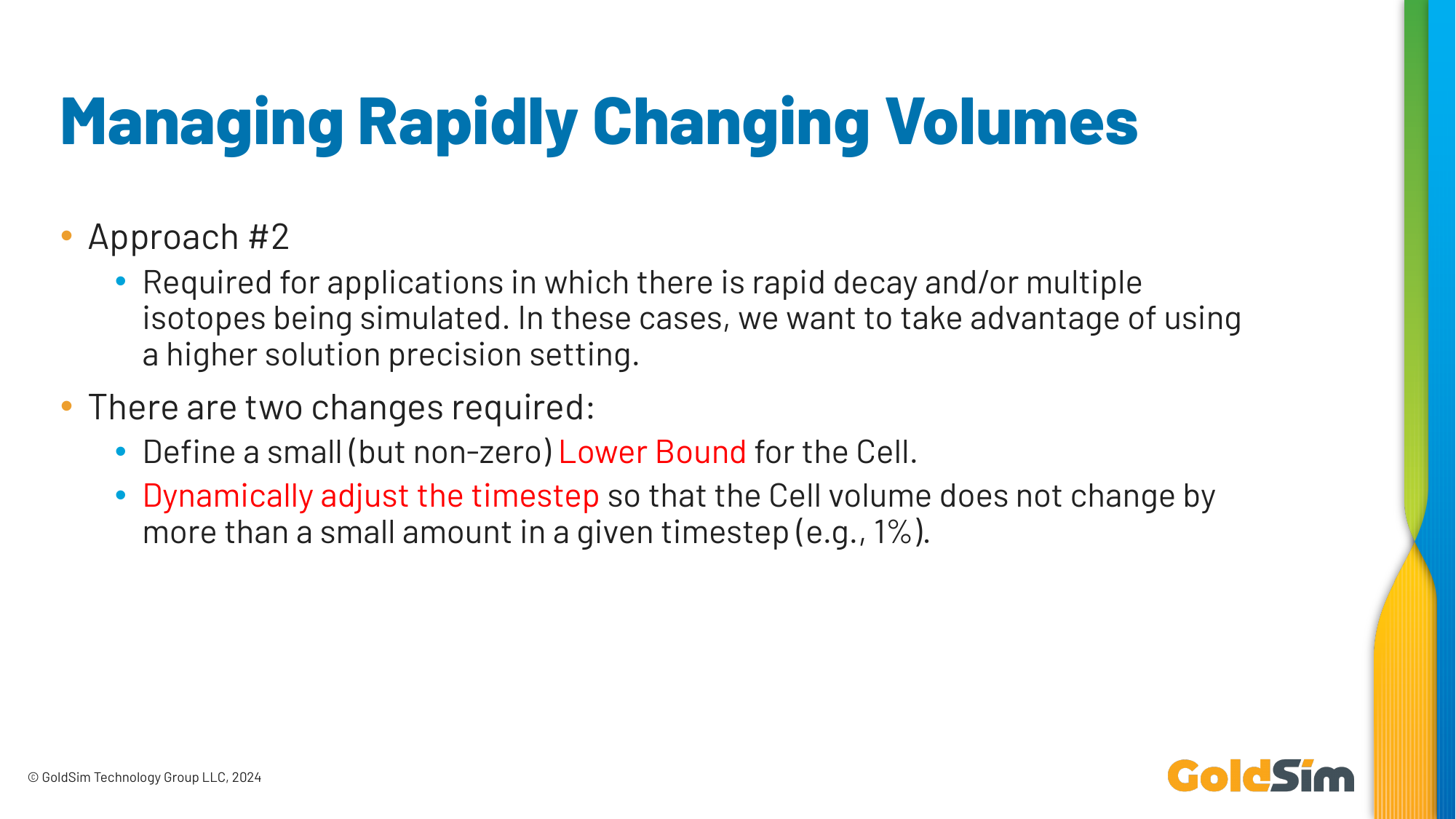

# Managing Rapidly Changing Volumes
Approach #2
Required for applications in which there is rapid decay and/or multiple isotopes being simulated. In these cases, we want to take advantage of using a higher solution precision setting.
There are two changes required:
Define a small (but non-zero) Lower Bound for the Cell.
Dynamically adjust the timestep so that the Cell volume does not change by more than a small amount in a given timestep (e.g., 1%).

© GoldSim Technology Group LLC, 2024